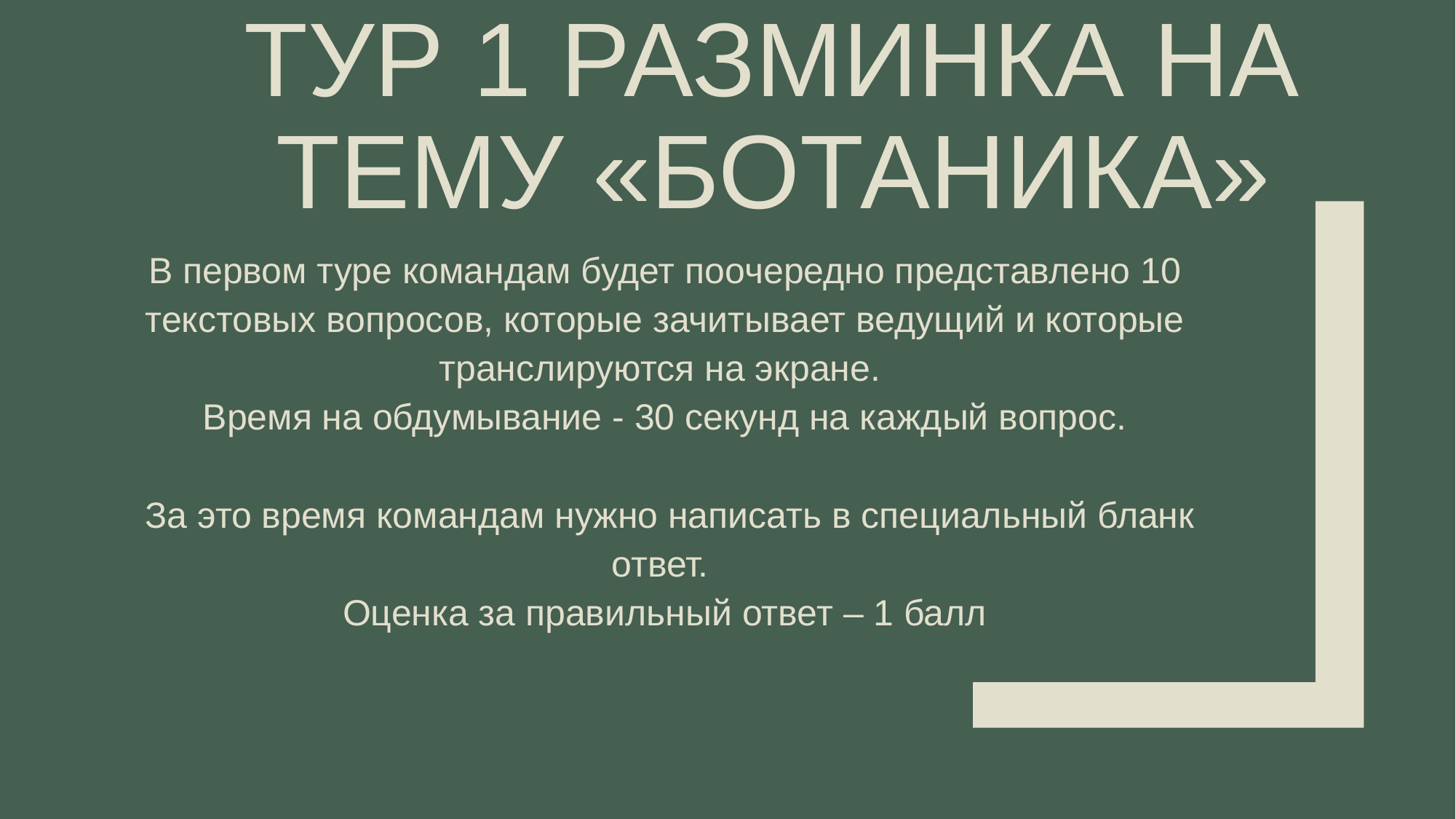

# Тур 1 разминка на тему «Ботаника»
В первом туре командам будет поочередно представлено 10 текстовых вопросов, которые зачитывает ведущий и которые транслируются на экране.
Время на обдумывание - 30 секунд на каждый вопрос.

 За это время командам нужно написать в специальный бланк ответ.
Оценка за правильный ответ – 1 балл